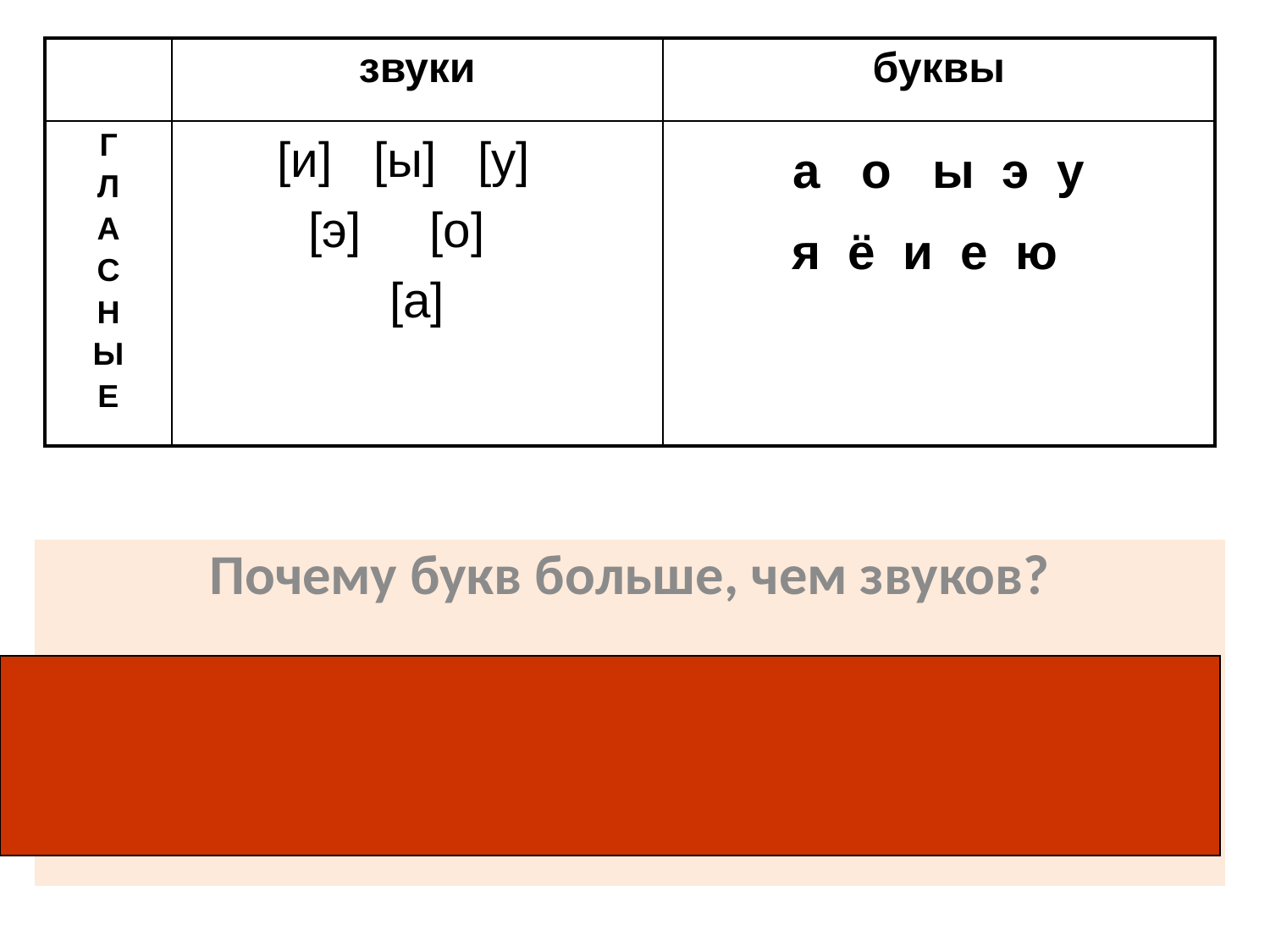

|  | звуки | буквы |
| --- | --- | --- |
| Г Л А С Н Ы Е | [и] [ы] [у] [э] [о] [а] | а о ы э у я ё и е ю |
Почему букв больше, чем звуков?

Буквы е, ё, ю, я после согласных обозначают те же звуки, что и буквы э, о, у, а, только они имеют ещё одну функцию – указывают на мягкость предыдущего согласного.